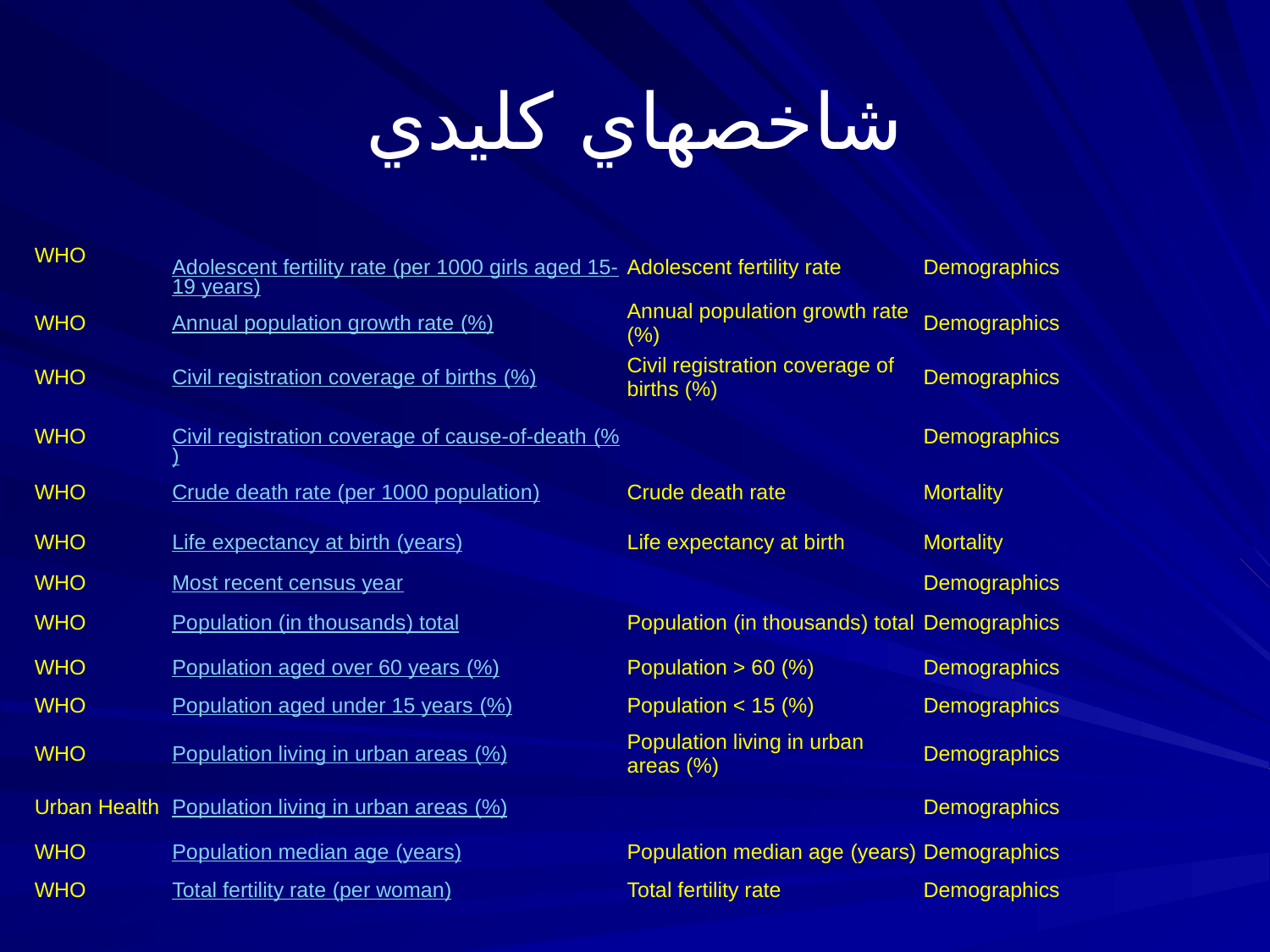

# شاخصهاي کليدي
|  |  |  |  |
| --- | --- | --- | --- |
| WHO | Adolescent fertility rate (per 1000 girls aged 15-19 years) | Adolescent fertility rate | Demographics |
| WHO | Annual population growth rate (%) | Annual population growth rate (%) | Demographics |
| WHO | Civil registration coverage of births (%) | Civil registration coverage of births (%) | Demographics |
| WHO | Civil registration coverage of cause-of-death (%) |  | Demographics |
| WHO | Crude death rate (per 1000 population) | Crude death rate | Mortality |
| WHO | Life expectancy at birth (years) | Life expectancy at birth | Mortality |
| WHO | Most recent census year |  | Demographics |
| WHO | Population (in thousands) total | Population (in thousands) total | Demographics |
| WHO | Population aged over 60 years (%) | Population > 60 (%) | Demographics |
| WHO | Population aged under 15 years (%) | Population < 15 (%) | Demographics |
| WHO | Population living in urban areas (%) | Population living in urban areas (%) | Demographics |
| Urban Health | Population living in urban areas (%) |  | Demographics |
| WHO | Population median age (years) | Population median age (years) | Demographics |
| WHO | Total fertility rate (per woman) | Total fertility rate | Demographics |